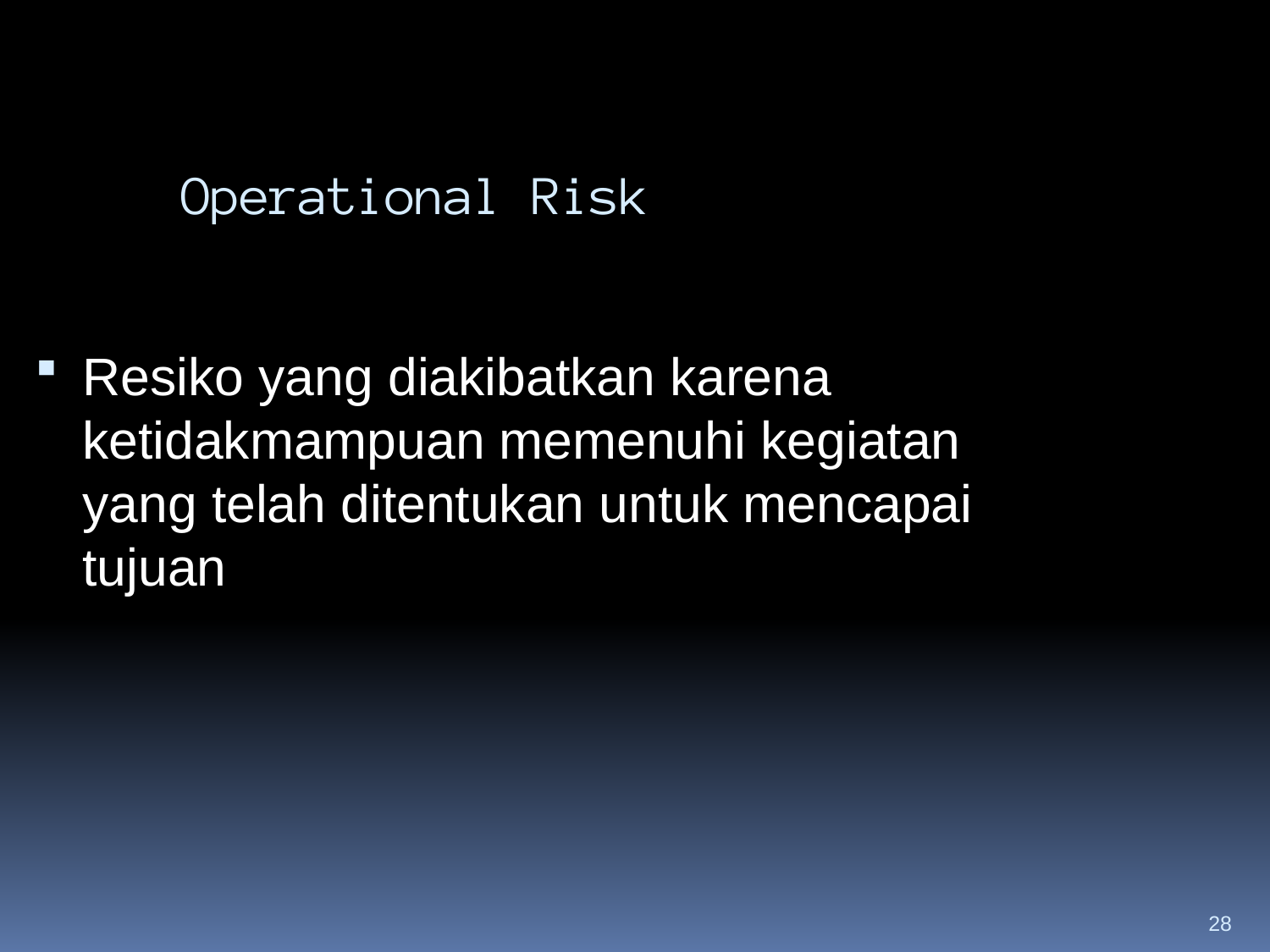

Operational Risk
Resiko yang diakibatkan karena ketidakmampuan memenuhi kegiatan yang telah ditentukan untuk mencapai tujuan
28